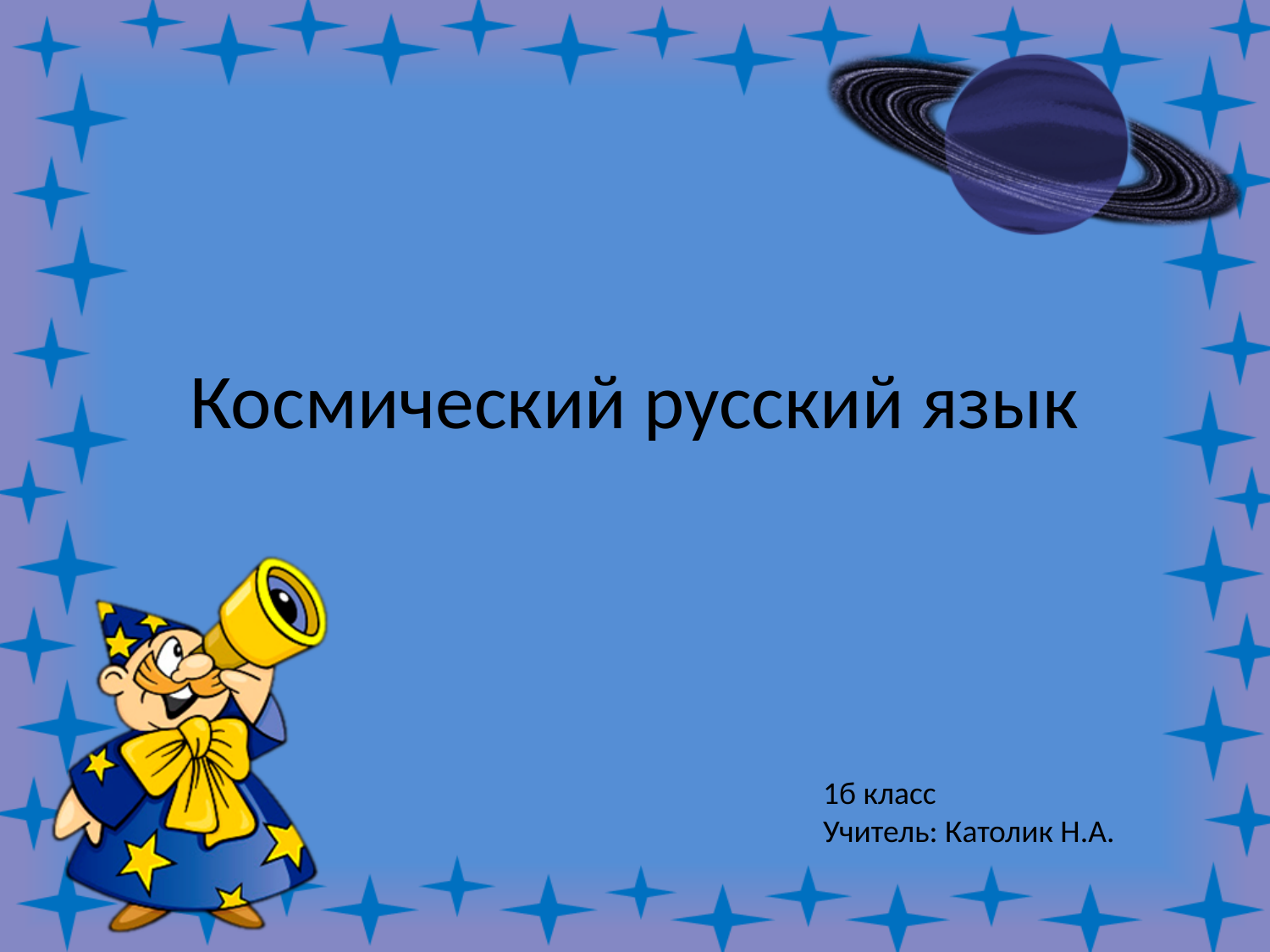

# Космический русский язык
1б класс
Учитель: Католик Н.А.